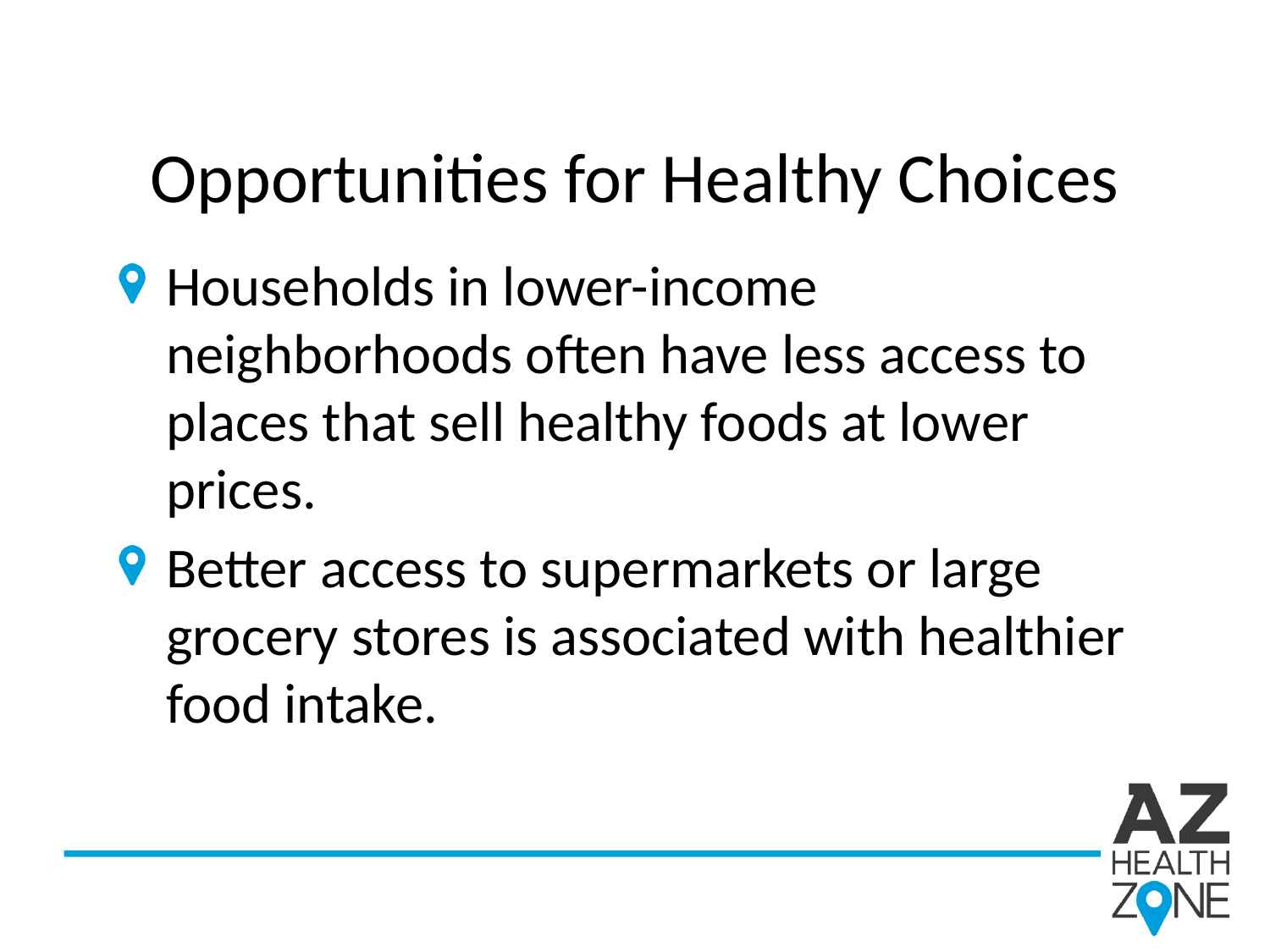

# Opportunities for Healthy Choices
Households in lower-income neighborhoods often have less access to places that sell healthy foods at lower prices.
Better access to supermarkets or large grocery stores is associated with healthier food intake.